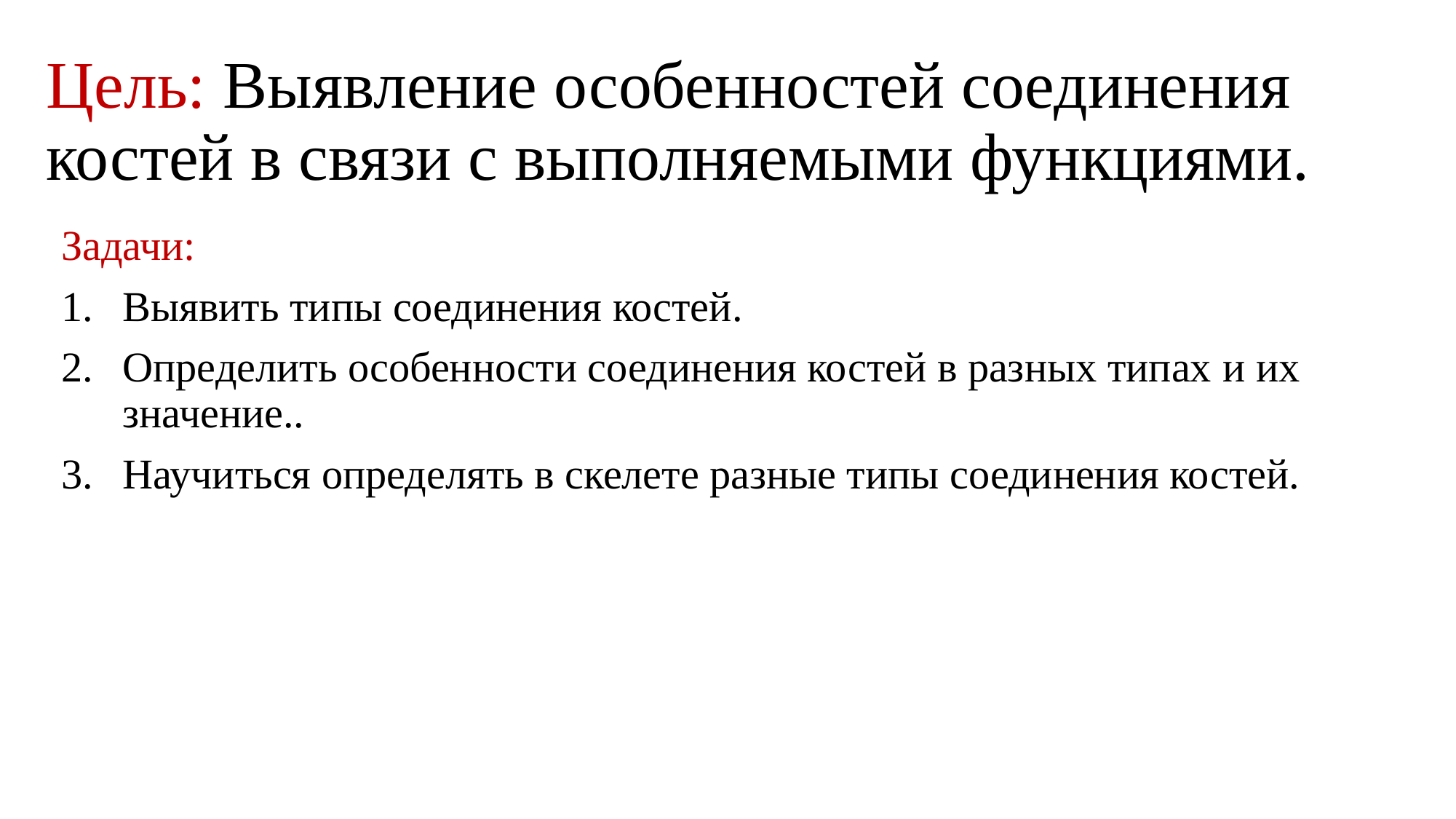

# Цель: Выявление особенностей соединения костей в связи с выполняемыми функциями.
Задачи:
Выявить типы соединения костей.
Определить особенности соединения костей в разных типах и их значение..
Научиться определять в скелете разные типы соединения костей.